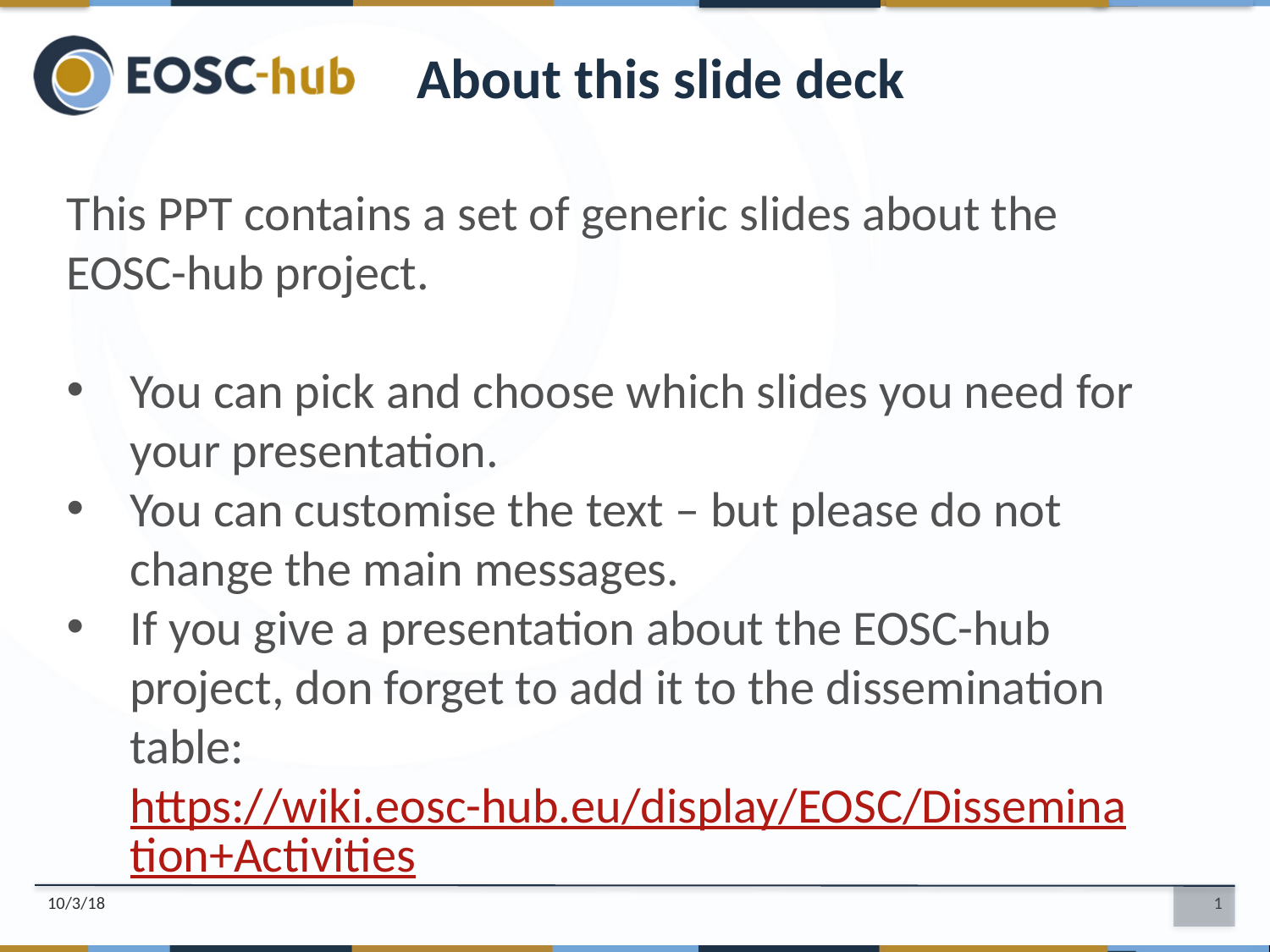

About this slide deck
This PPT contains a set of generic slides about the EOSC-hub project.

You can pick and choose which slides you need for your presentation.
You can customise the text – but please do not change the main messages.
If you give a presentation about the EOSC-hub project, don forget to add it to the dissemination table: https://wiki.eosc-hub.eu/display/EOSC/Dissemination+Activities

10/3/18
1